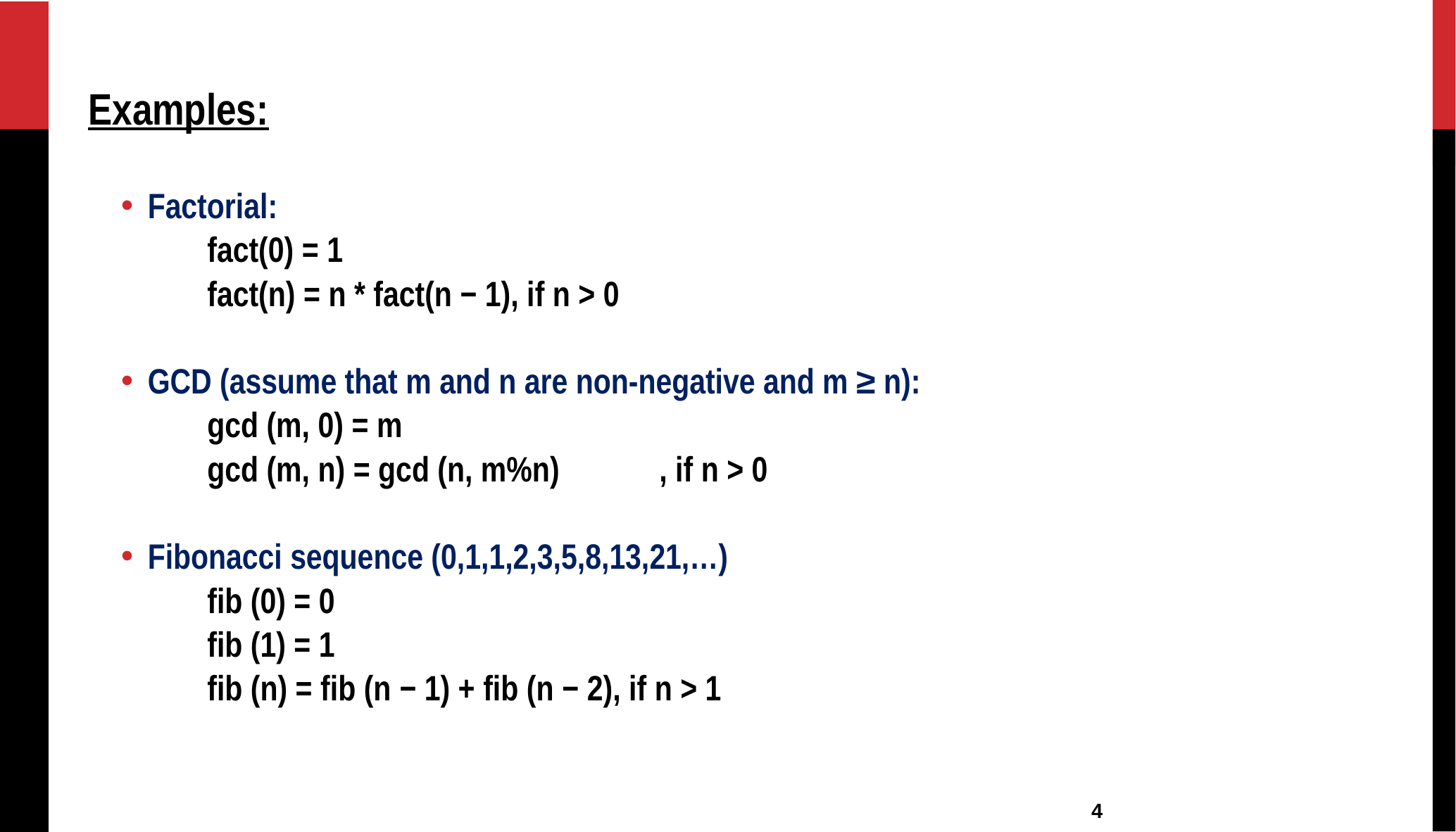

Examples:

Factorial:
fact(0) = 1
fact(n) = n * fact(n − 1), if n > 0

GCD (assume that m and n are non-negative and m ≥ n):
gcd (m, 0) = m
gcd (m, n) = gcd (n, m%n)	, if n > 0

Fibonacci sequence (0,1,1,2,3,5,8,13,21,…)
fib (0) = 0
fib (1) = 1
fib (n) = fib (n − 1) + fib (n − 2), if n > 1
4